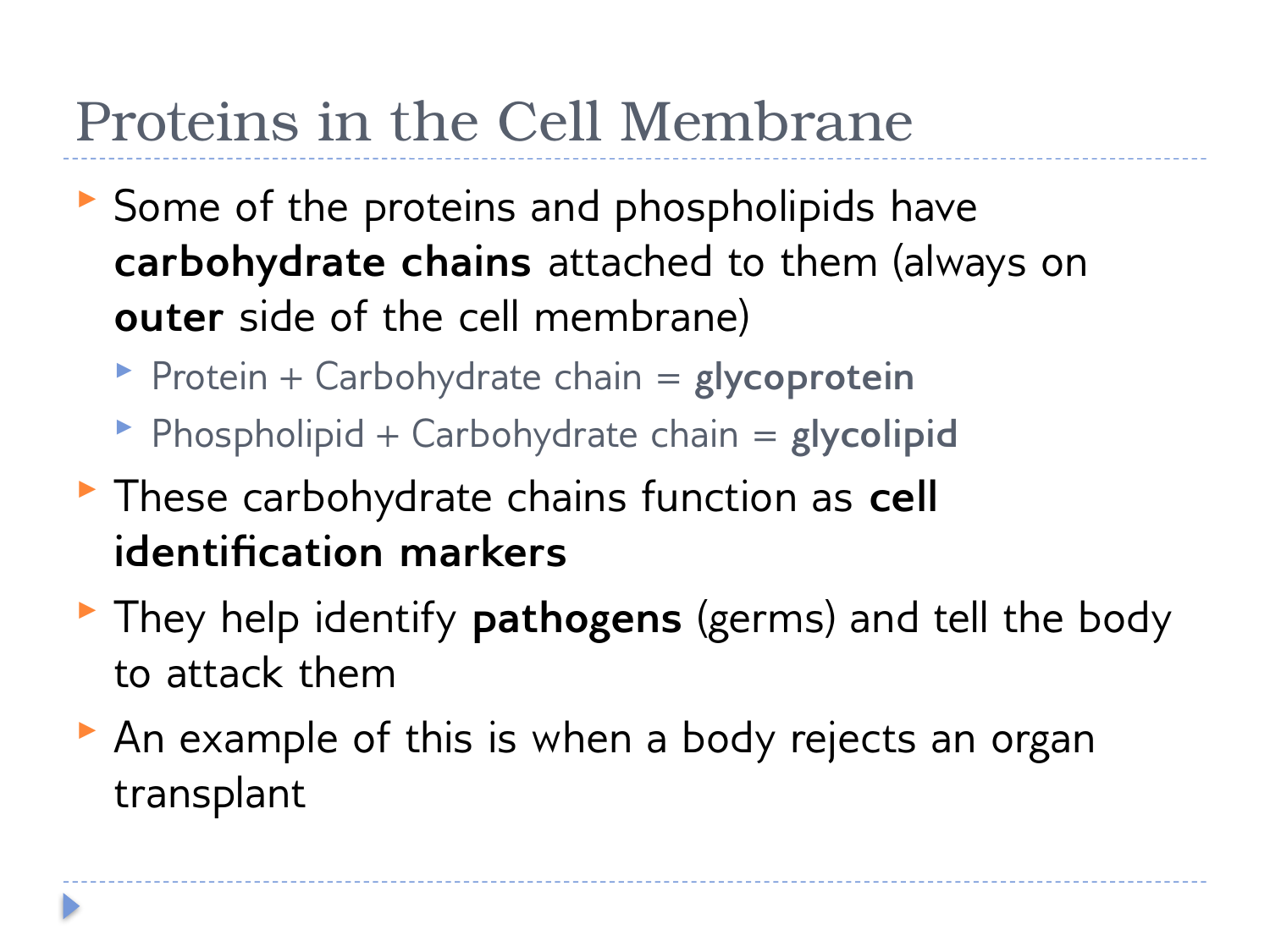

# Proteins in the Cell Membrane
Some of the proteins and phospholipids have carbohydrate chains attached to them (always on outer side of the cell membrane)
Protein + Carbohydrate chain = glycoprotein
Phospholipid + Carbohydrate chain = glycolipid
These carbohydrate chains function as cell identification markers
They help identify pathogens (germs) and tell the body to attack them
An example of this is when a body rejects an organ transplant